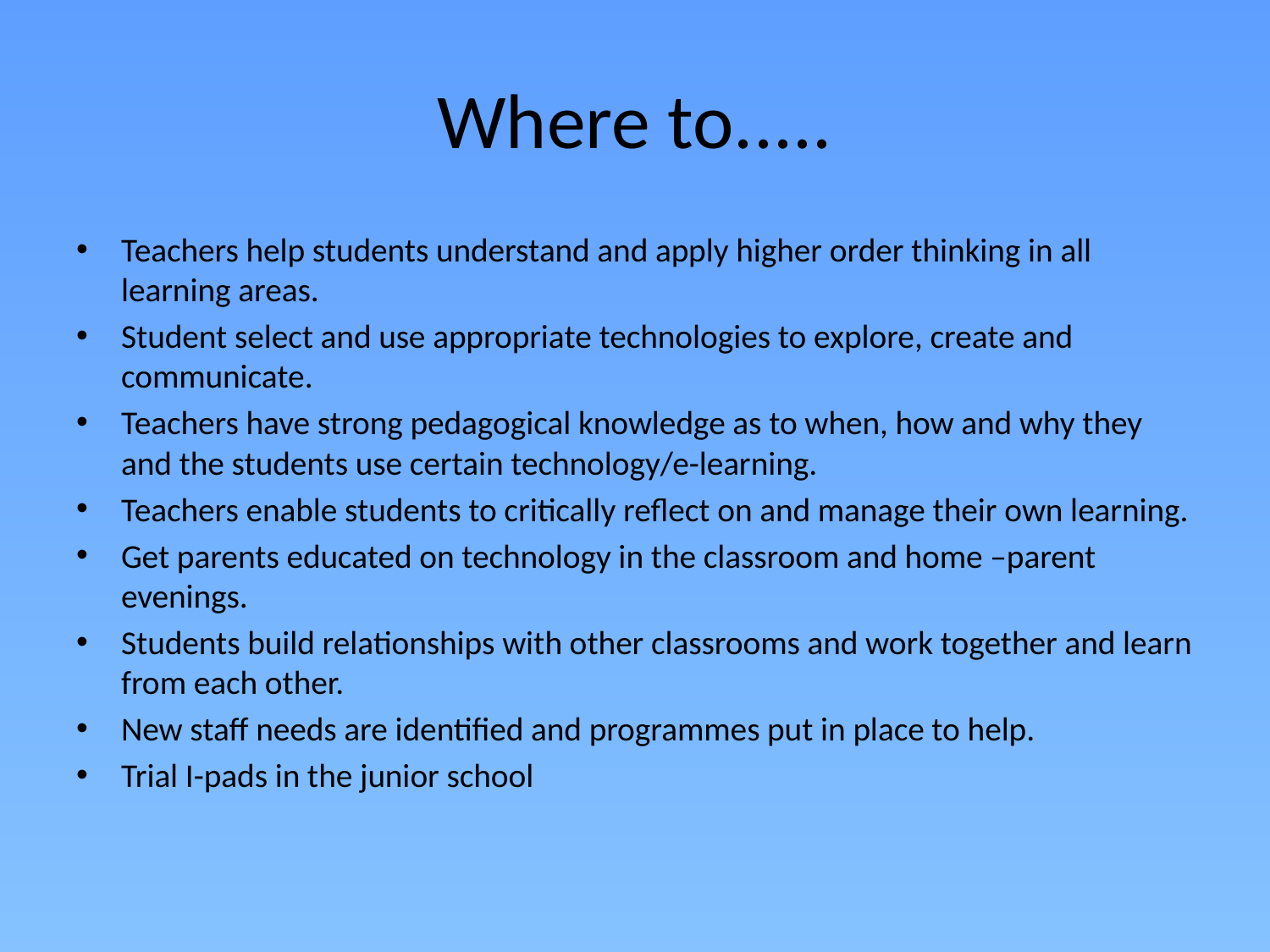

# Where to.....
Teachers help students understand and apply higher order thinking in all learning areas.
Student select and use appropriate technologies to explore, create and communicate.
Teachers have strong pedagogical knowledge as to when, how and why they and the students use certain technology/e-learning.
Teachers enable students to critically reflect on and manage their own learning.
Get parents educated on technology in the classroom and home –parent evenings.
Students build relationships with other classrooms and work together and learn from each other.
New staff needs are identified and programmes put in place to help.
Trial I-pads in the junior school